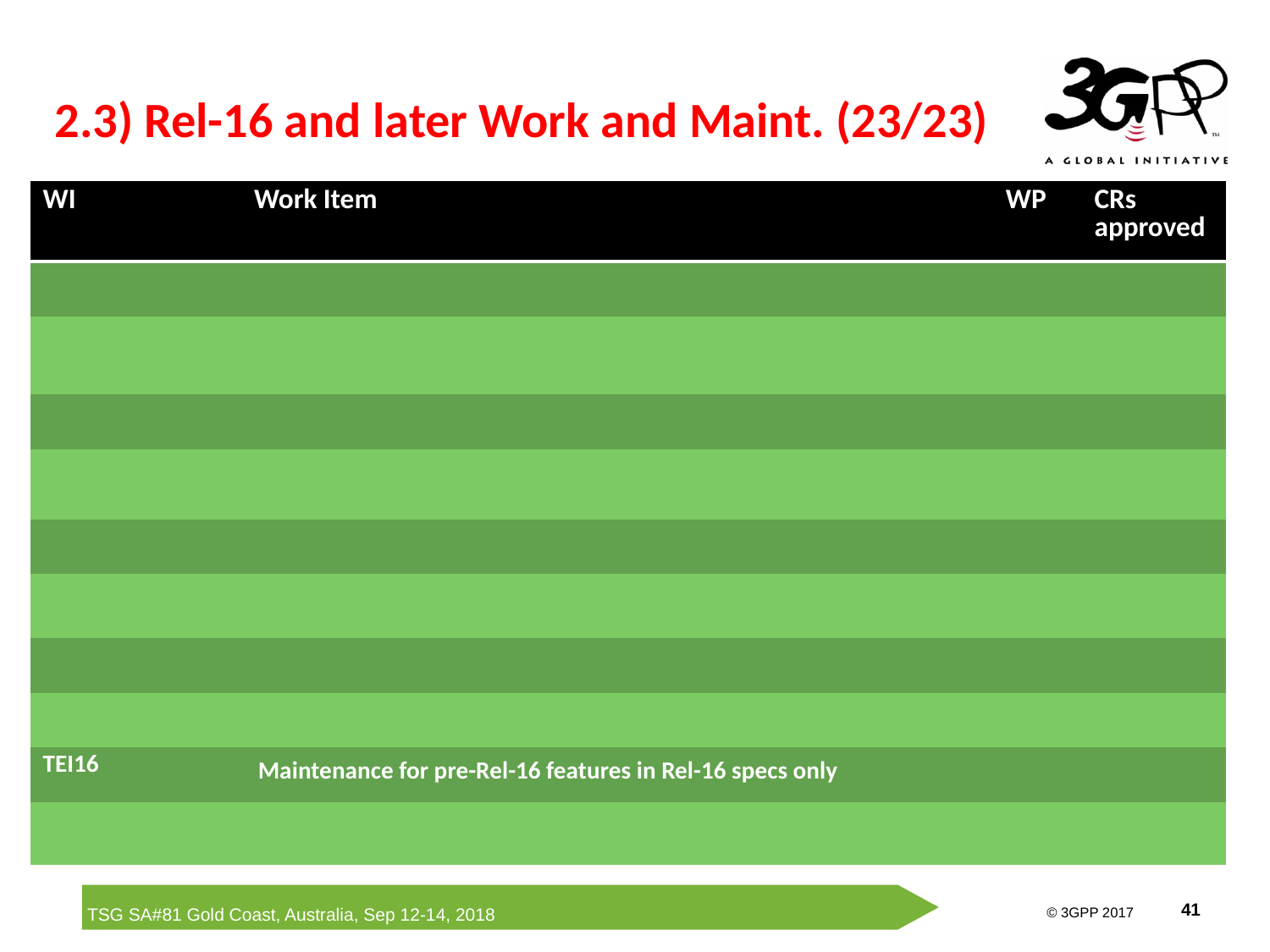

# 2.3) Rel-16 and later Work and Maint. (23/23)
| WI | Work Item | WP | CRs approved |
| --- | --- | --- | --- |
|  |  |  |  |
|  |  |  |  |
|  |  |  |  |
|  |  |  |  |
|  |  |  |  |
|  |  |  |  |
|  |  |  |  |
|  |  |  |  |
| TEI16 | Maintenance for pre-Rel-16 features in Rel-16 specs only |  |  |
|  |  |  |  |